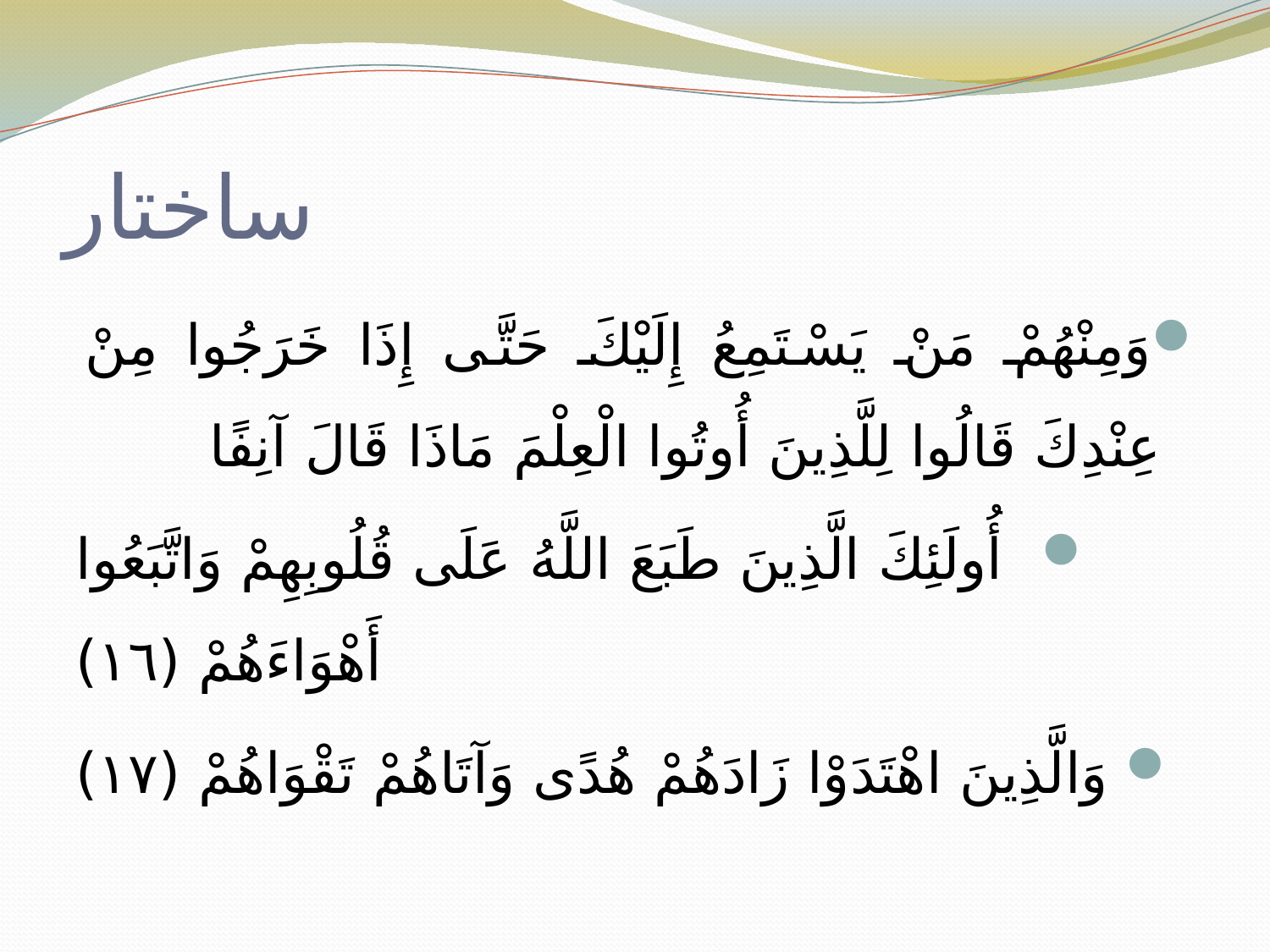

# ساختار
وَمِنْهُمْ مَنْ يَسْتَمِعُ إِلَيْكَ حَتَّى إِذَا خَرَجُوا مِنْ عِنْدِكَ قَالُوا لِلَّذِينَ أُوتُوا الْعِلْمَ مَاذَا قَالَ آنِفًا
أُولَئِكَ الَّذِينَ طَبَعَ اللَّهُ عَلَى قُلُوبِهِمْ وَاتَّبَعُوا أَهْوَاءَهُمْ (١٦)
وَالَّذِينَ اهْتَدَوْا زَادَهُمْ هُدًى وَآتَاهُمْ تَقْوَاهُمْ (١٧)